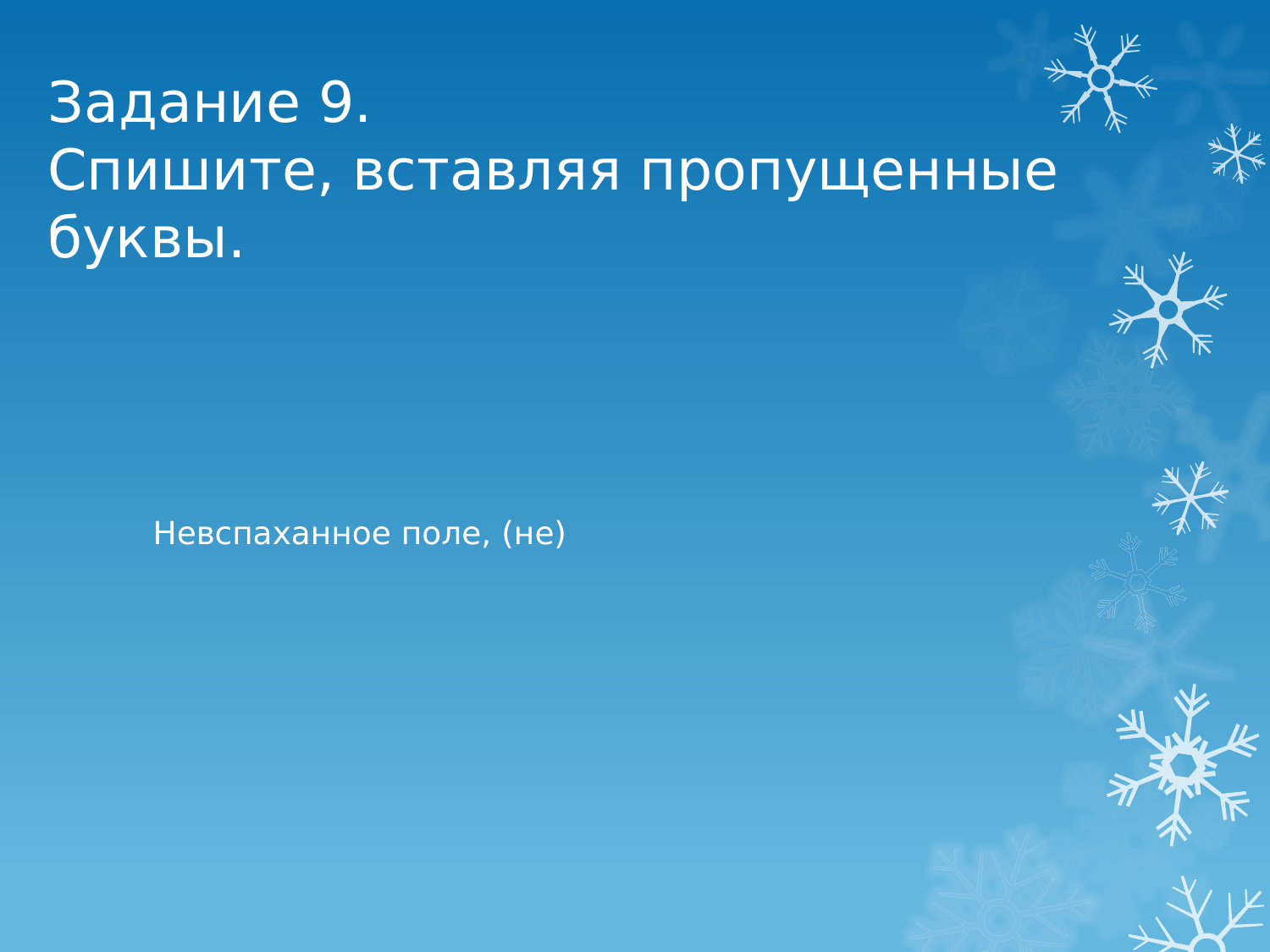

# Задание 9. Спишите, вставляя пропущенные буквы.
Невспаханное поле, (не)